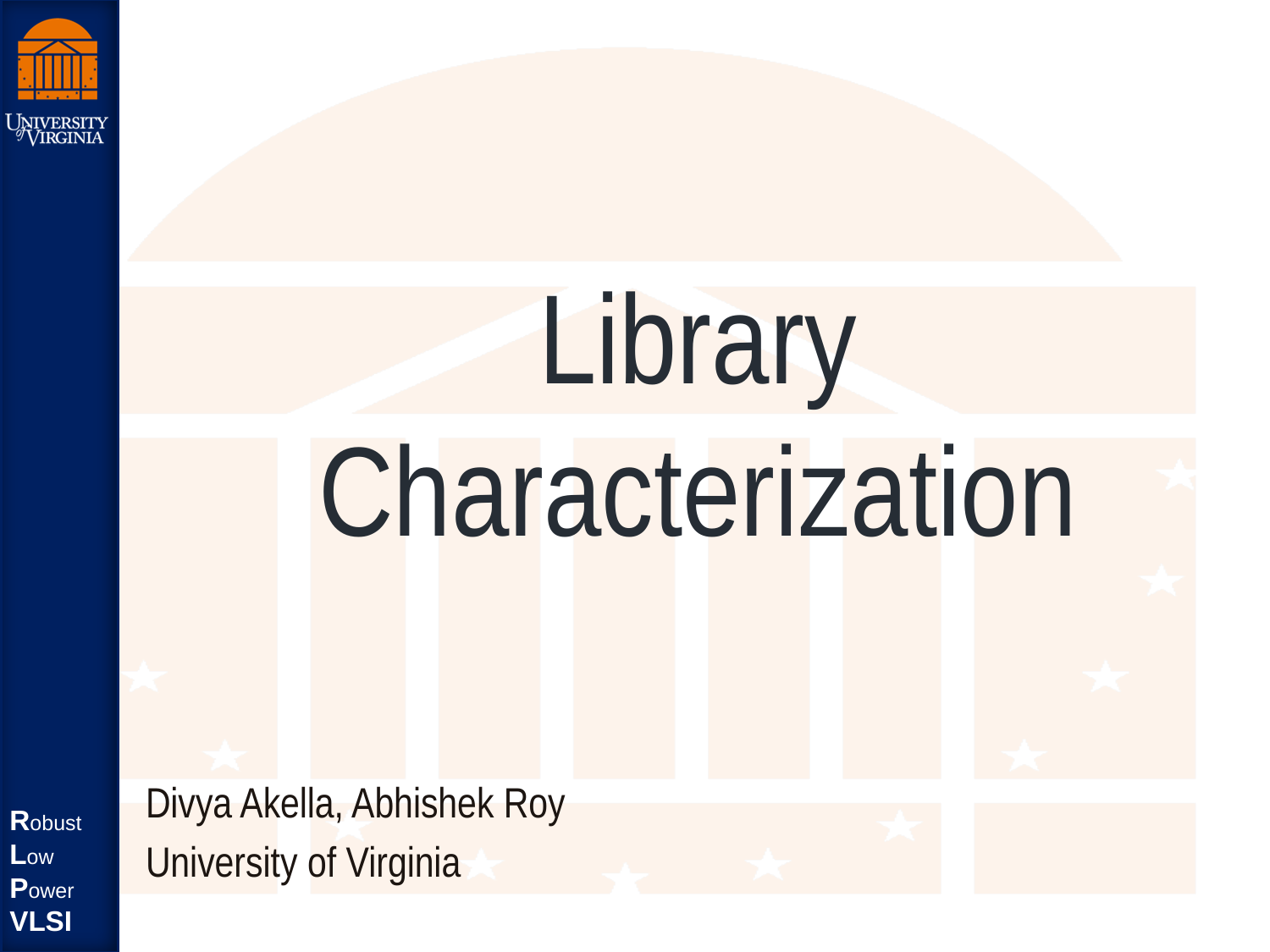

# Library Characterization
Divya Akella, Abhishek Roy
University of Virginia